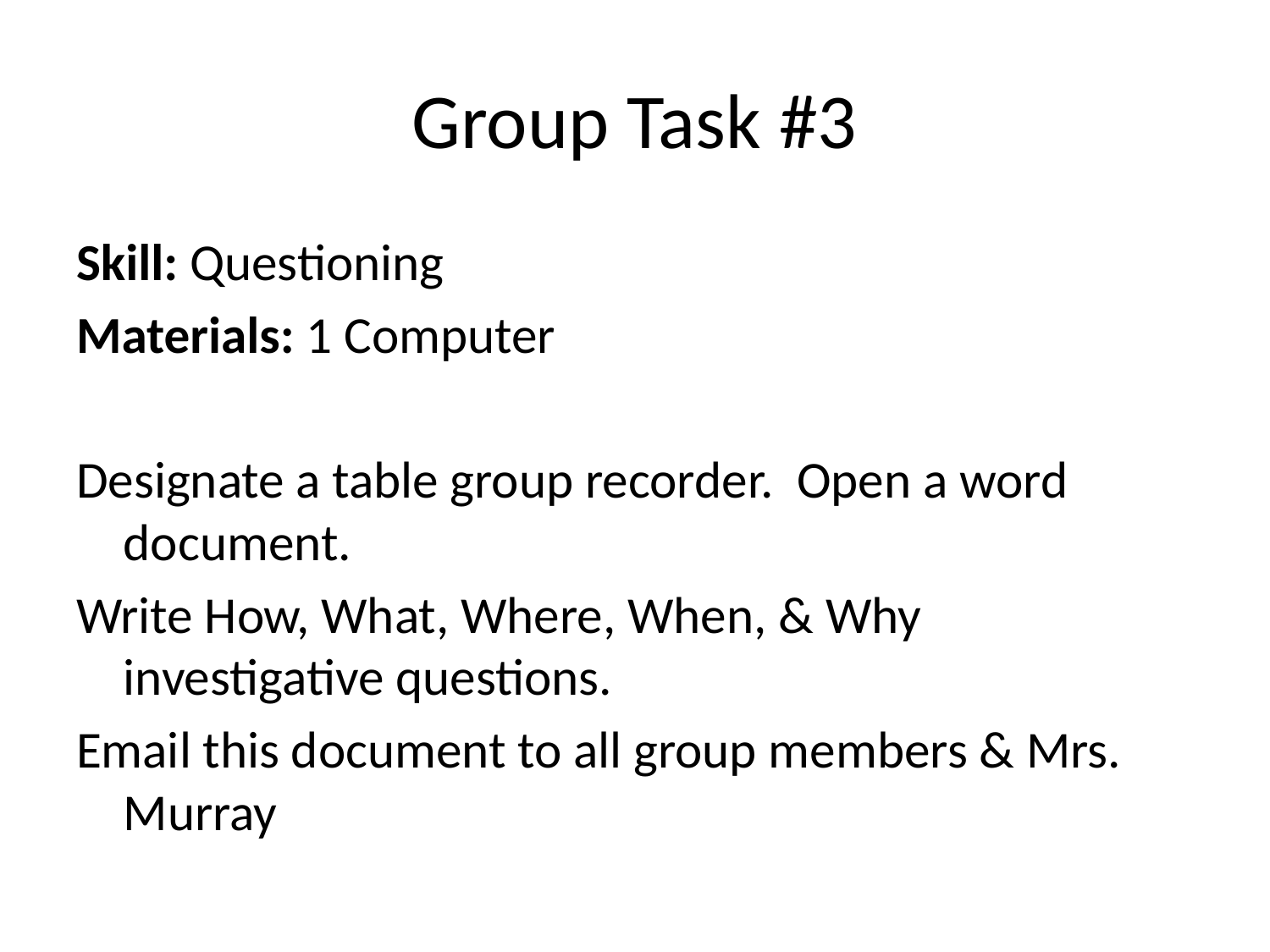

# Group Task #3
Skill: Questioning
Materials: 1 Computer

Designate a table group recorder.  Open a word document.
Write How, What, Where, When, & Why investigative questions.
Email this document to all group members & Mrs. Murray